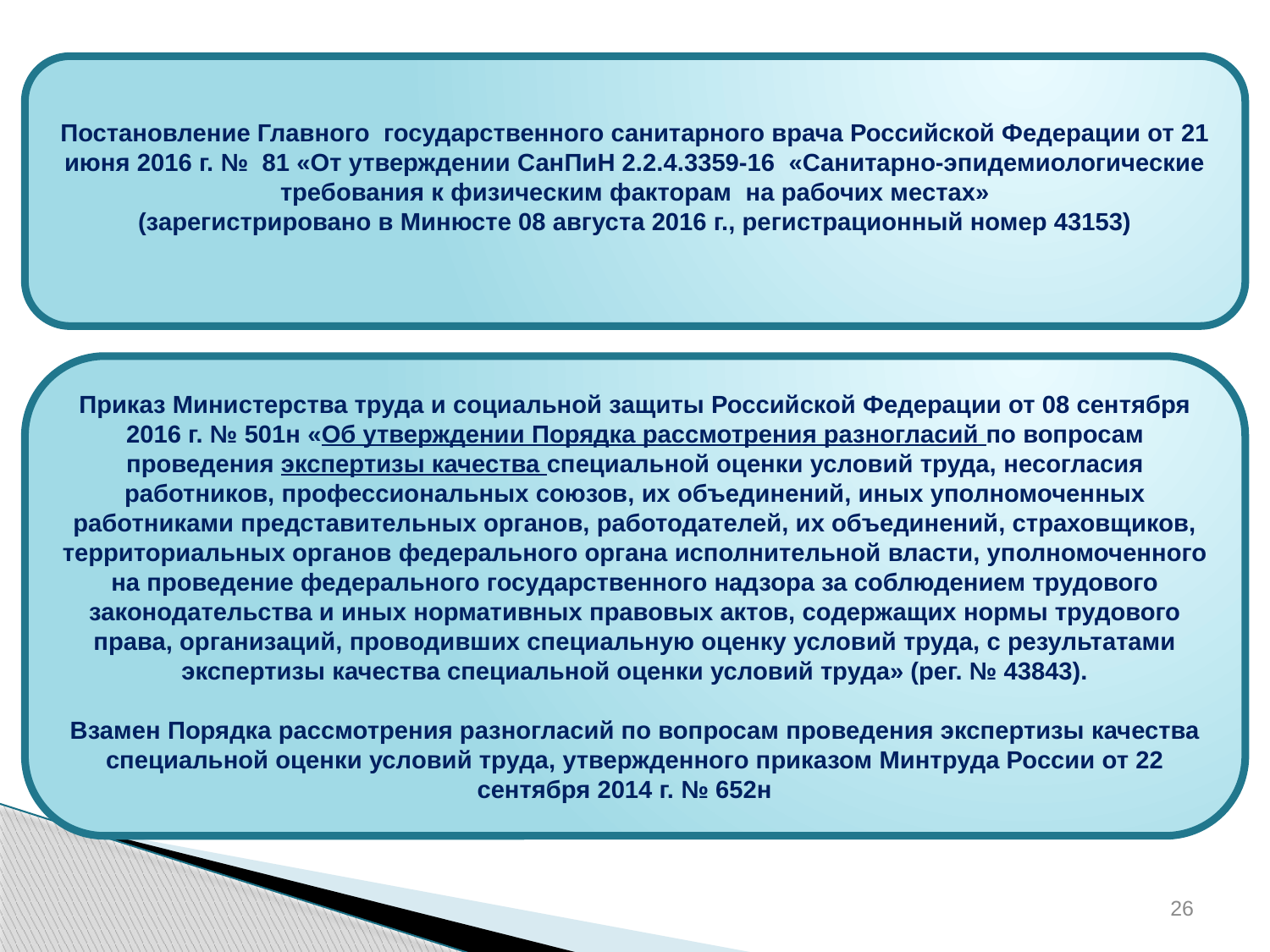

Постановление Главного  государственного санитарного врача Российской Федерации от 21 июня 2016 г. №  81 «От утверждении СанПиН 2.2.4.3359-16  «Санитарно-эпидемиологические требования к физическим факторам  на рабочих местах»
(зарегистрировано в Минюсте 08 августа 2016 г., регистрационный номер 43153)

Приказ Министерства труда и социальной защиты Российской Федерации от 08 сентября 2016 г. № 501н «Об утверждении Порядка рассмотрения разногласий по вопросам проведения экспертизы качества специальной оценки условий труда, несогласия работников, профессиональных союзов, их объединений, иных уполномоченных работниками представительных органов, работодателей, их объединений, страховщиков, территориальных органов федерального органа исполнительной власти, уполномоченного на проведение федерального государственного надзора за соблюдением трудового законодательства и иных нормативных правовых актов, содержащих нормы трудового права, организаций, проводивших специальную оценку условий труда, с результатами экспертизы качества специальной оценки условий труда» (рег. № 43843).

Взамен Порядка рассмотрения разногласий по вопросам проведения экспертизы качества специальной оценки условий труда, утвержденного приказом Минтруда России от 22 сентября 2014 г. № 652н
26